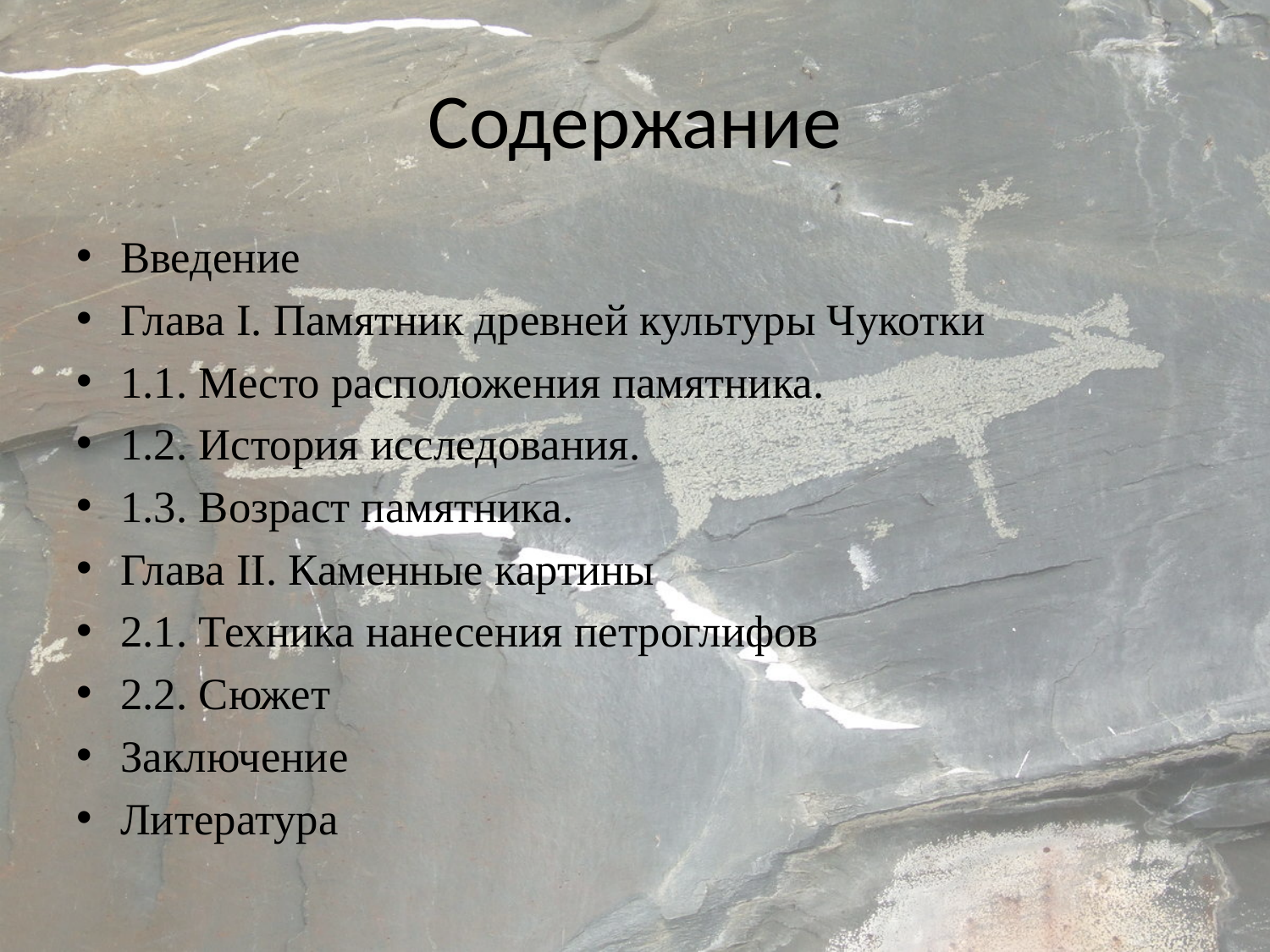

# Содержание
Введение
Глава I. Памятник древней культуры Чукотки
1.1. Место расположения памятника.
1.2. История исследования.
1.3. Возраст памятника.
Глава II. Каменные картины
2.1. Техника нанесения петроглифов
2.2. Сюжет
Заключение
Литература